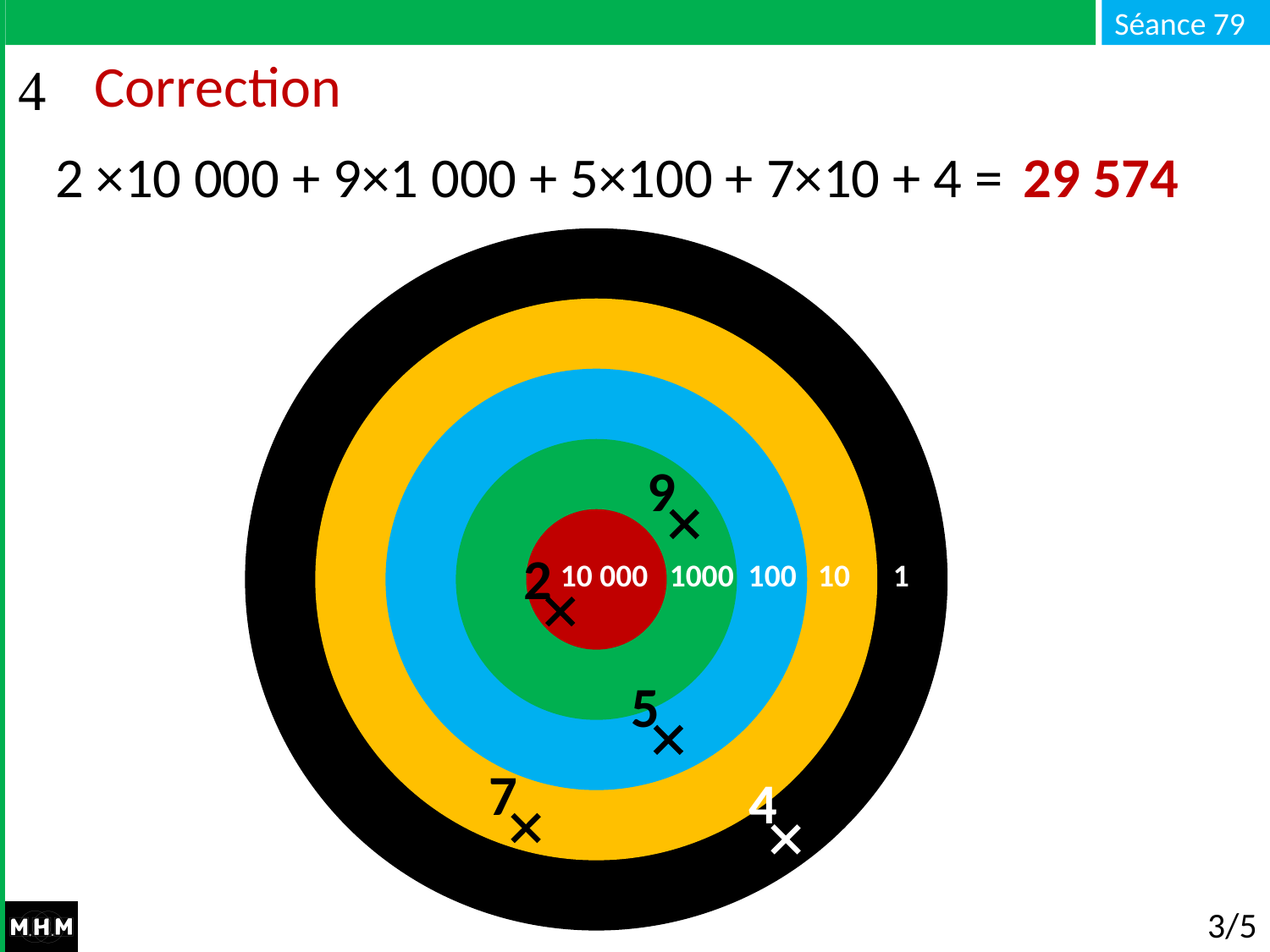

# Correction
29 574
2 ×10 000 + 9×1 000 + 5×100 + 7×10 + 4 =

10 000   1000  100   10      1
9

2

5

7

4

3/5